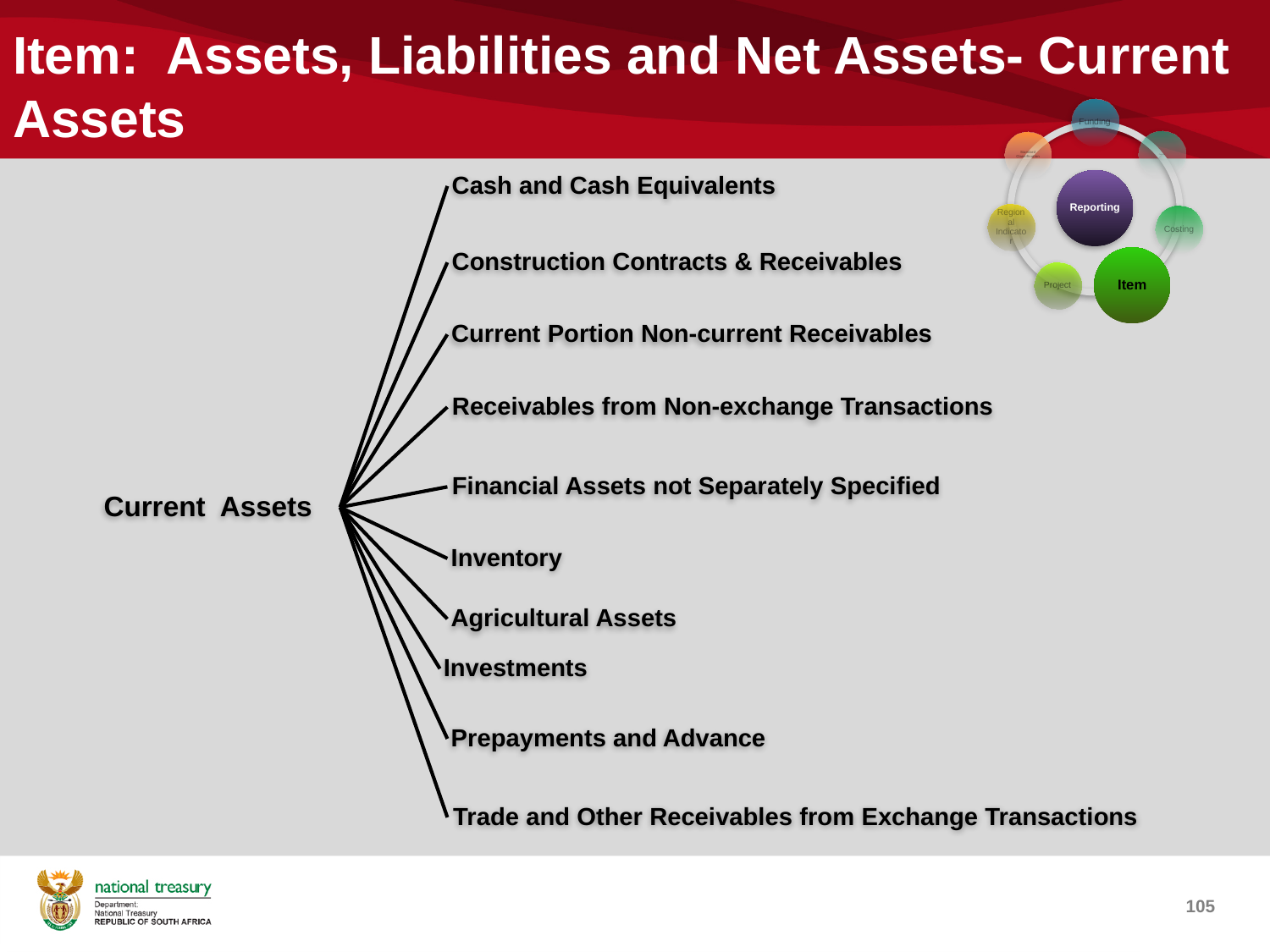

# Item:  Assets, Liabilities and Net Assets- Current Assets
Reporting
Funding
Function
Costing
Item
Project
Regional Indicator
Standard Classification
Current  Assets

Cash and Cash Equivalents

Construction Contracts & Receivables

Current Portion Non-current Receivables

Receivables from Non-exchange Transactions

Financial Assets not Separately Specified

Inventory

Agricultural Assets

Investments

Prepayments and Advance

Trade and Other Receivables from Exchange Transactions

105